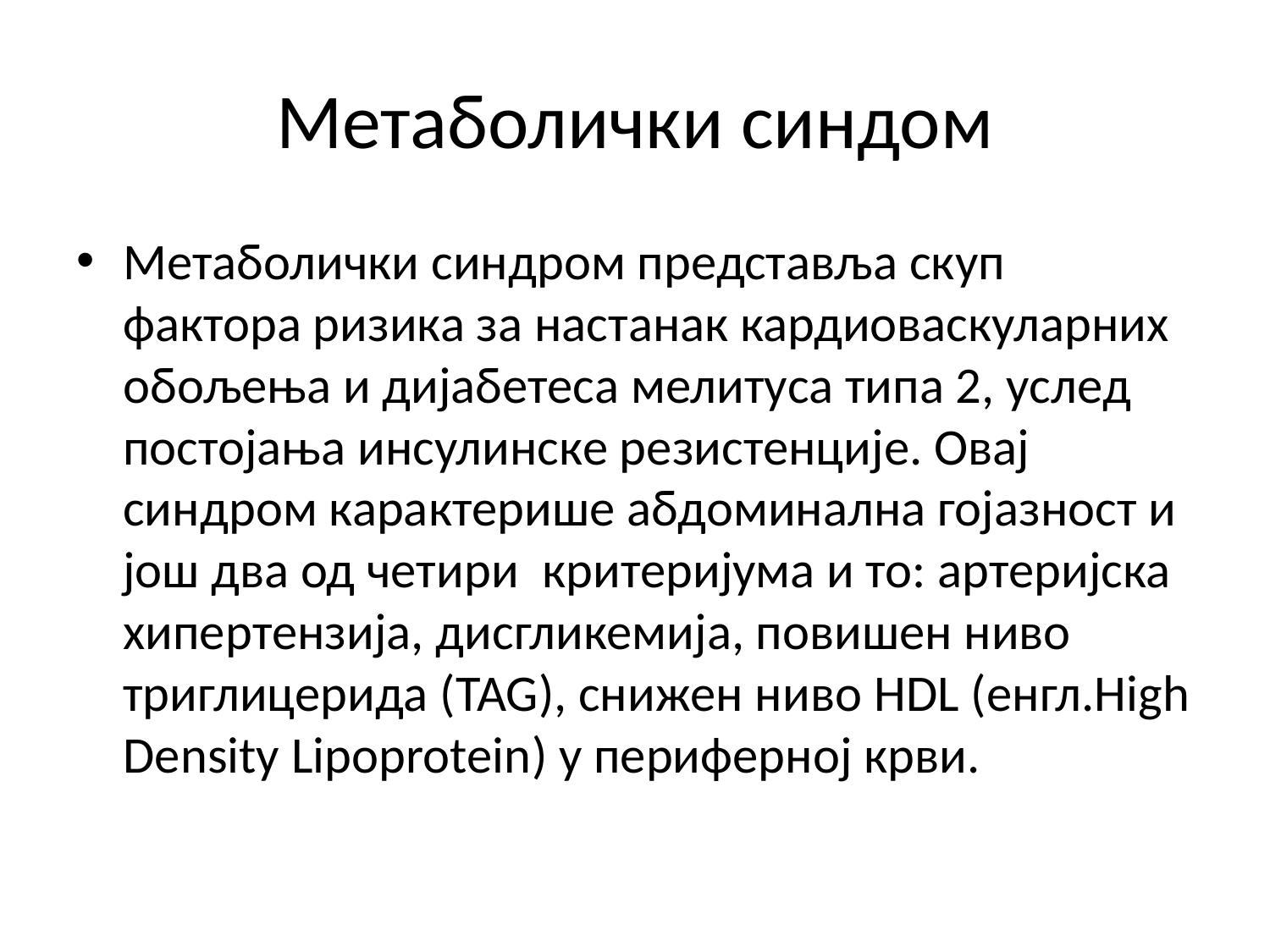

# Метаболички синдом
Метаболички синдром представља скуп фактора ризика за настанак кардиоваскуларних обољења и дијабетеса мелитуса типа 2, услед постојања инсулинске резистенције. Овај синдром карактерише абдоминална гојазност и још два од четири  критеријума и то: артеријска хипертензија, дисгликемија, повишен ниво триглицерида (TAG), снижен ниво HDL (енгл.High Density Lipoprotein) у периферној крви.